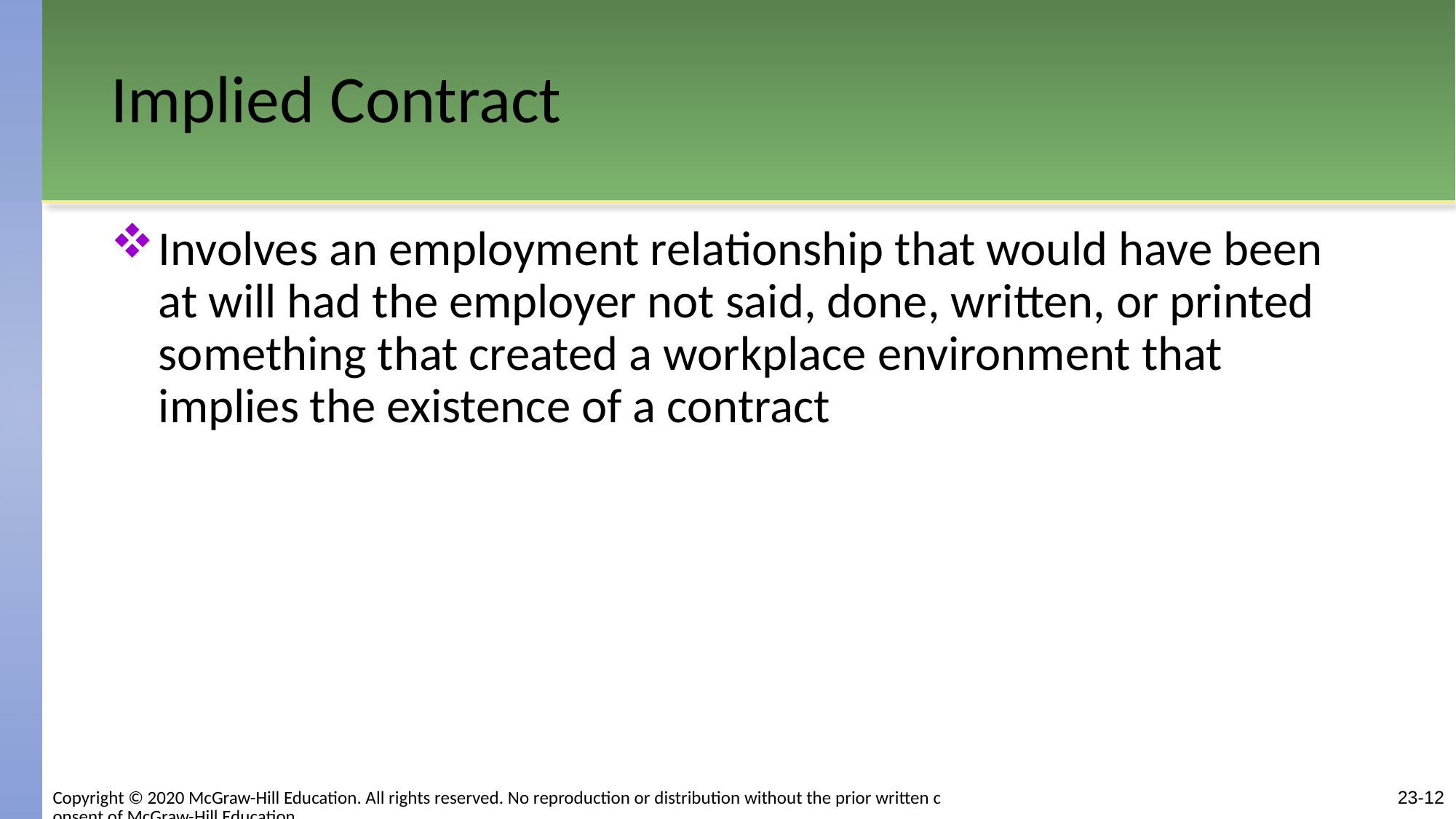

# Implied Contract
Involves an employment relationship that would have been at will had the employer not said, done, written, or printed something that created a workplace environment that implies the existence of a contract

Copyright © 2020 McGraw-Hill Education. All rights reserved. No reproduction or distribution without the prior written consent of McGraw-Hill Education.
23-12